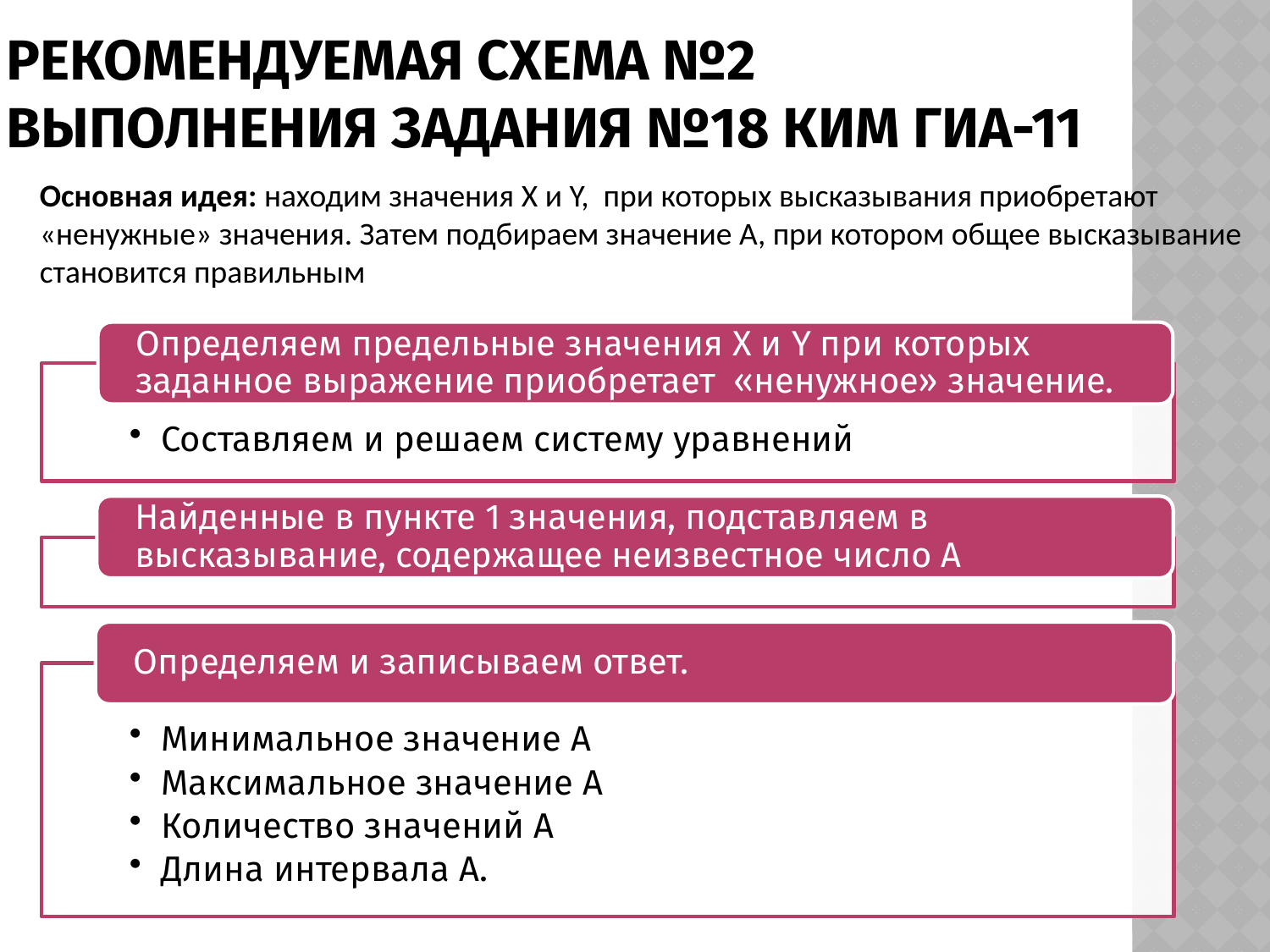

# Рекомендуемая схема №2 выполнения задания №18 КИМ ГИА-11
Основная идея: находим значения X и Y,  при которых высказывания приобретают
«ненужные» значения. Затем подбираем значение А, при котором общее высказывание
становится правильным
Составляем и решаем систему уравнений
Определяем предельные значения X и Y при которых заданное выражение приобретает  «ненужное» значение.

Найденные в пункте 1 значения, подставляем в высказывание, содержащее неизвестное число А
Минимальное значение А
Максимальное значение А
Количество значений А
Длина интервала А.
Определяем и записываем ответ.